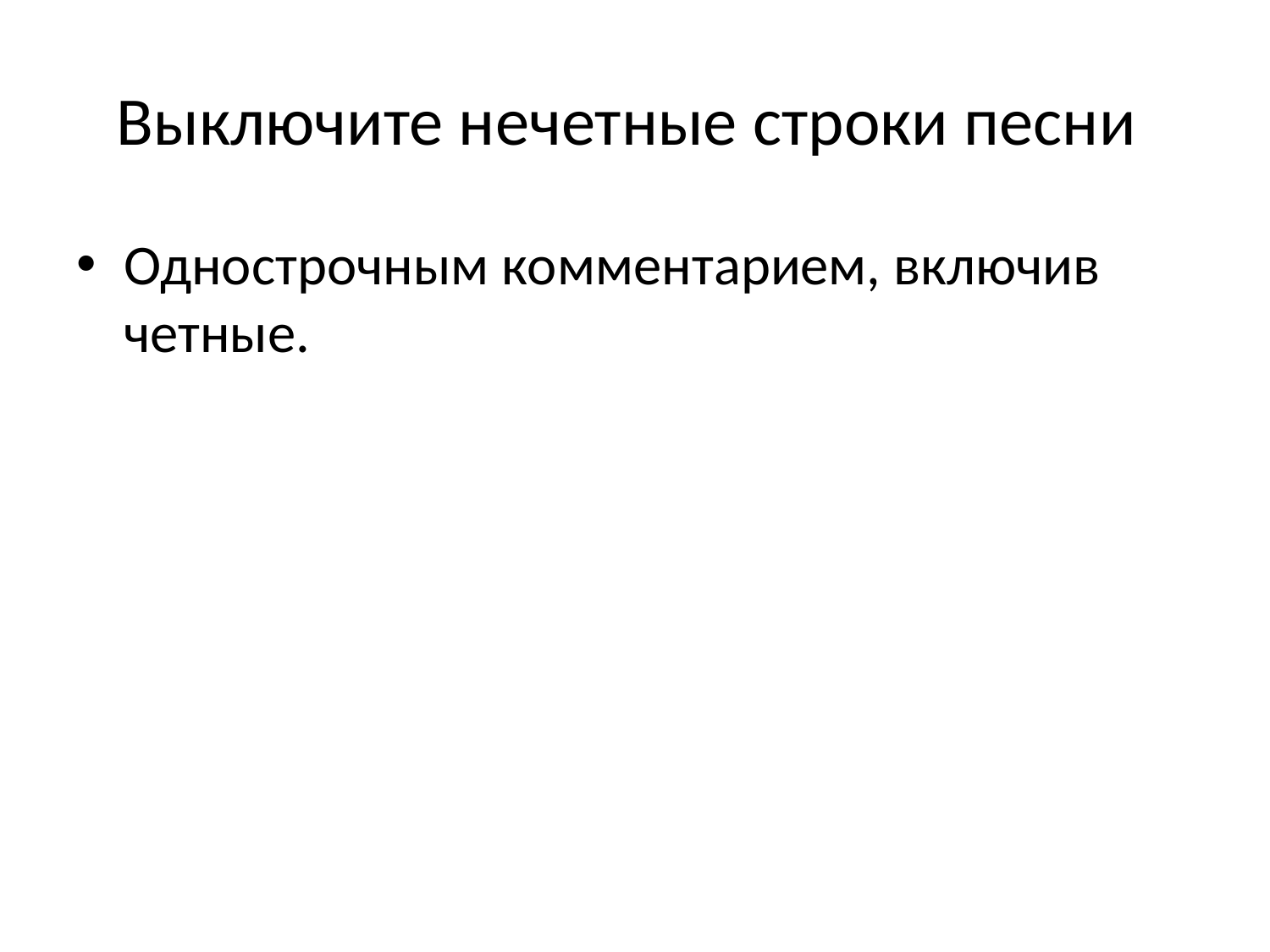

# Выключите нечетные строки песни
Однострочным комментарием, включив четные.